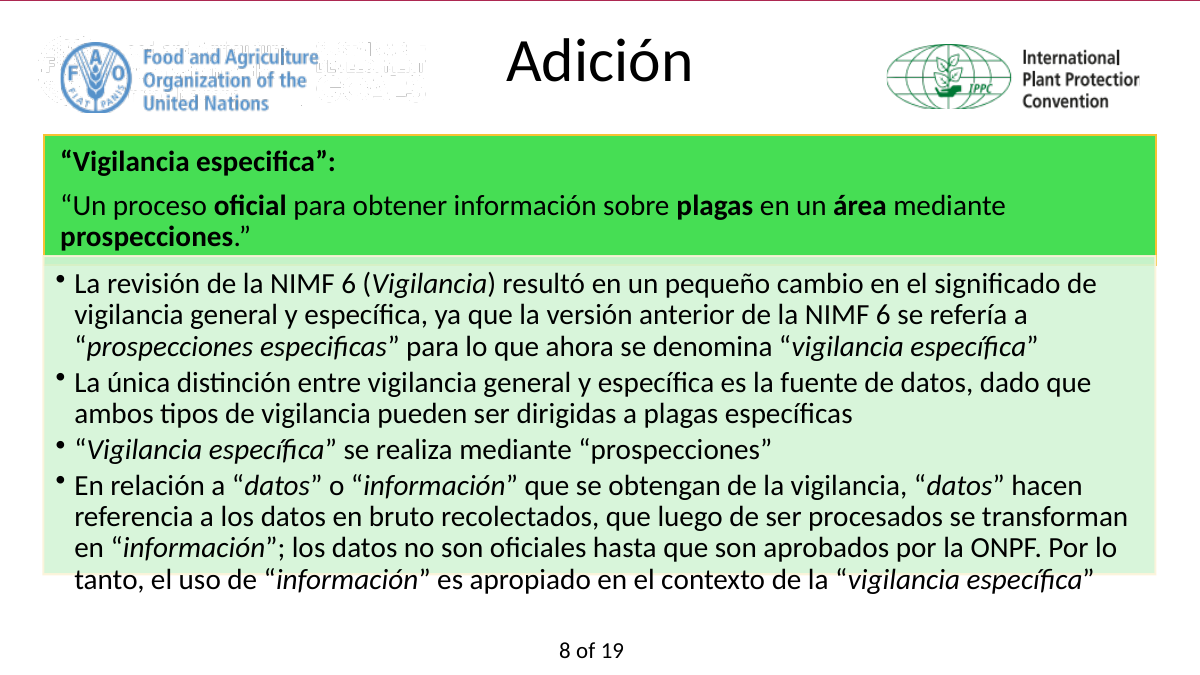

Adición

“Vigilancia especifica”:
“Un proceso oficial para obtener información sobre plagas en un área mediante prospecciones.”
La revisión de la NIMF 6 (Vigilancia) resultó en un pequeño cambio en el significado de vigilancia general y específica, ya que la versión anterior de la NIMF 6 se refería a “prospecciones especificas” para lo que ahora se denomina “vigilancia específica”
La única distinción entre vigilancia general y específica es la fuente de datos, dado que ambos tipos de vigilancia pueden ser dirigidas a plagas específicas
“Vigilancia específica” se realiza mediante “prospecciones”
En relación a “datos” o “información” que se obtengan de la vigilancia, “datos” hacen referencia a los datos en bruto recolectados, que luego de ser procesados se transforman en “información”; los datos no son oficiales hasta que son aprobados por la ONPF. Por lo tanto, el uso de “información” es apropiado en el contexto de la “vigilancia específica”
8 of 19